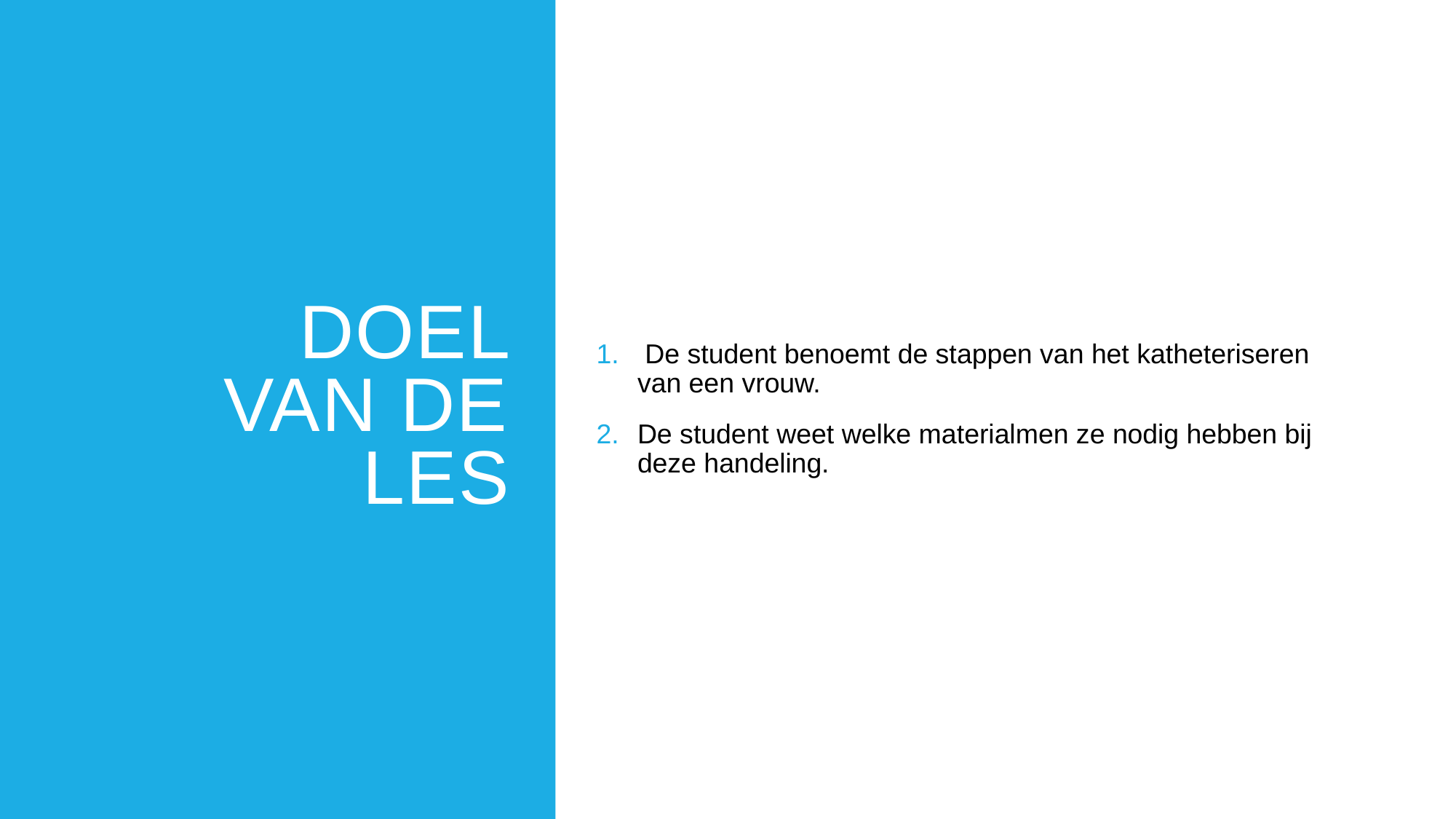

# Doel van de les
 De student benoemt de stappen van het katheteriseren van een vrouw.
De student weet welke materialmen ze nodig hebben bij deze handeling.